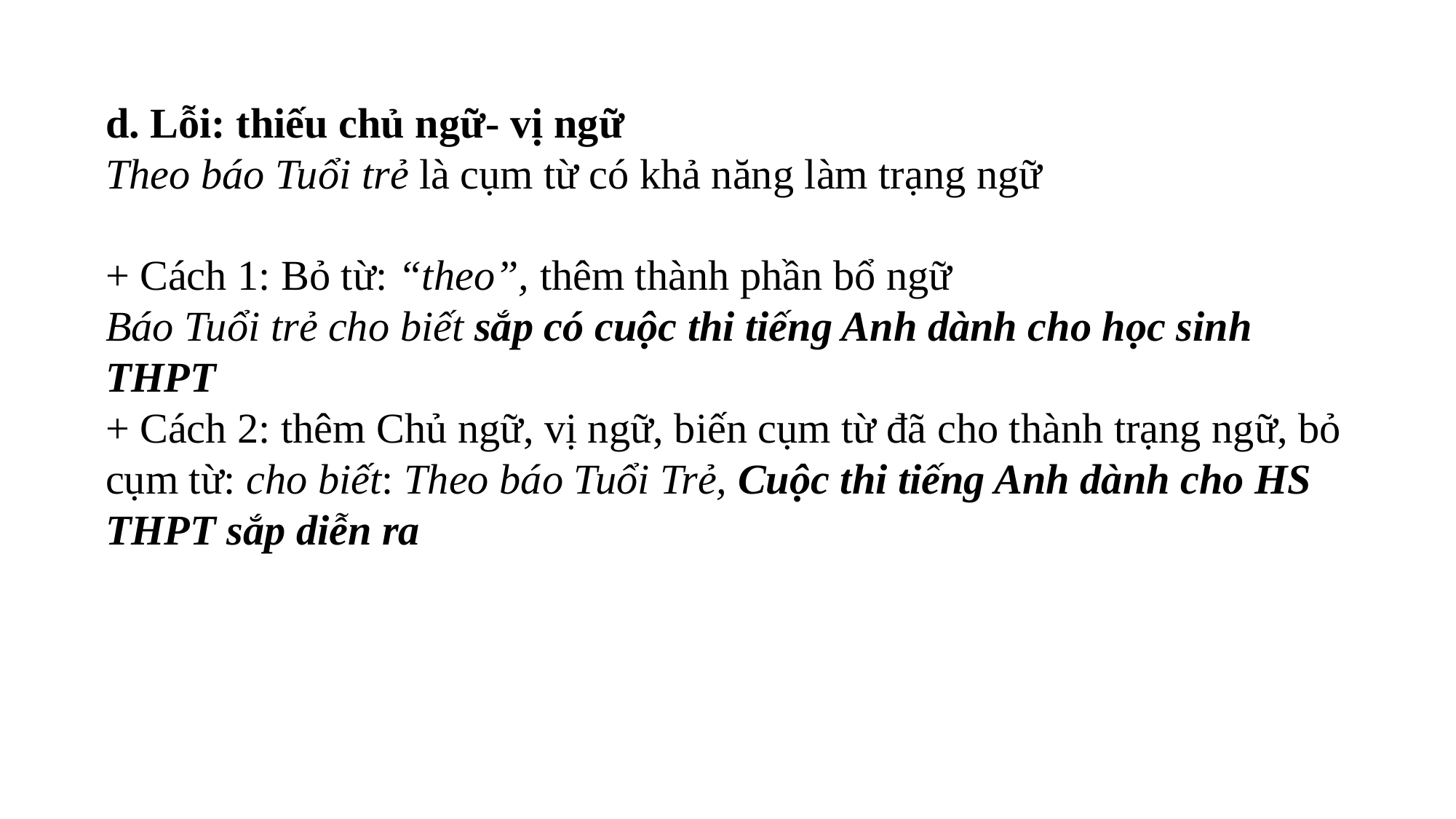

d. Lỗi: thiếu chủ ngữ- vị ngữ
Theo báo Tuổi trẻ là cụm từ có khả năng làm trạng ngữ

+ Cách 1: Bỏ từ: “theo”, thêm thành phần bổ ngữ
Báo Tuổi trẻ cho biết sắp có cuộc thi tiếng Anh dành cho học sinh THPT
+ Cách 2: thêm Chủ ngữ, vị ngữ, biến cụm từ đã cho thành trạng ngữ, bỏ cụm từ: cho biết: Theo báo Tuổi Trẻ, Cuộc thi tiếng Anh dành cho HS THPT sắp diễn ra